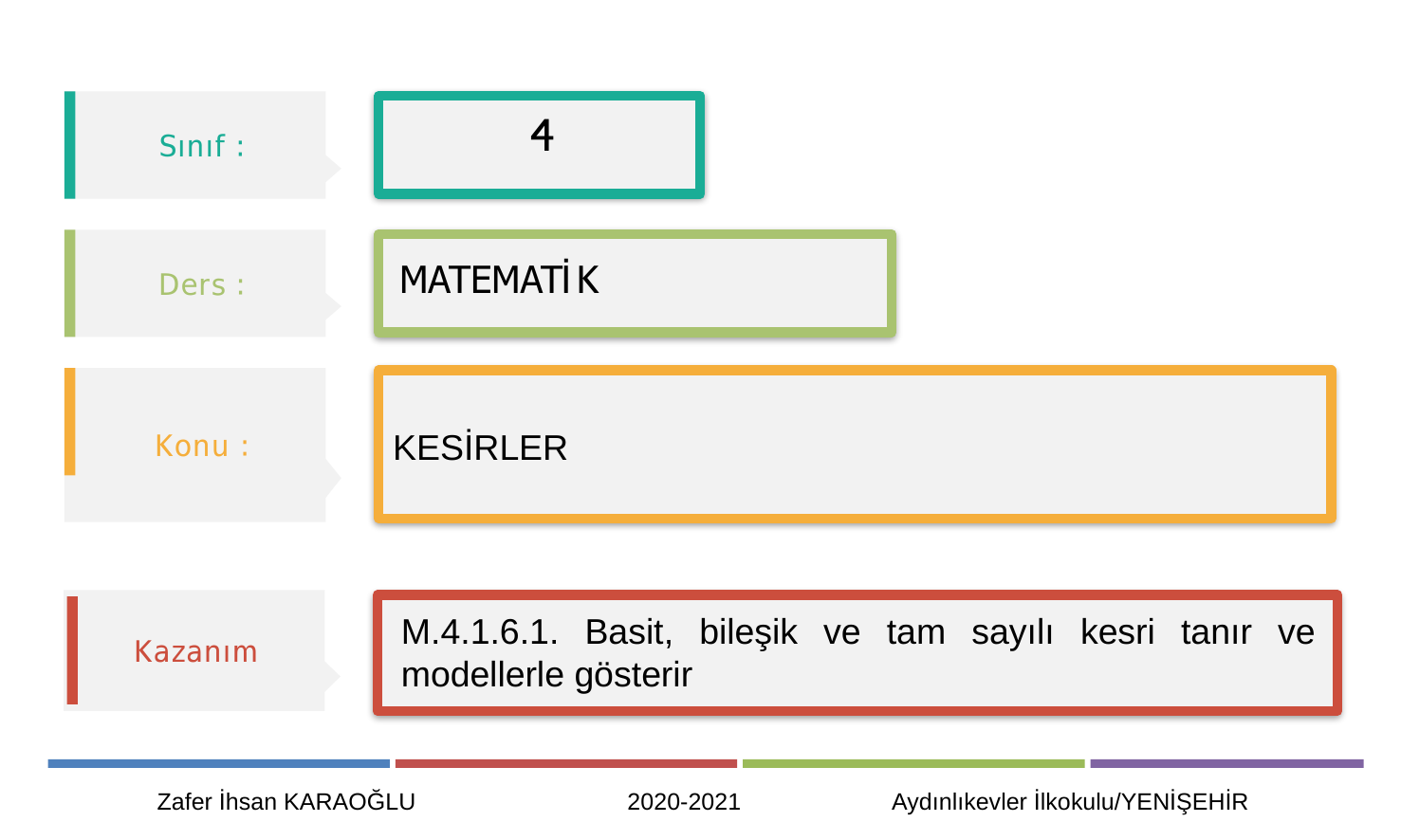

Sınıf :

4
Ders :

MATEMATİK
Konu :

KESİRLER
KESİRLER

Kazanım

M.4.1.6.1. Basit, bileşik ve tam sayılı kesri tanır ve modellerle gösterir

Zafer İhsan KARAOĞLU                                2020-2021                       Aydınlıkevler İlkokulu/YENİŞEHİR